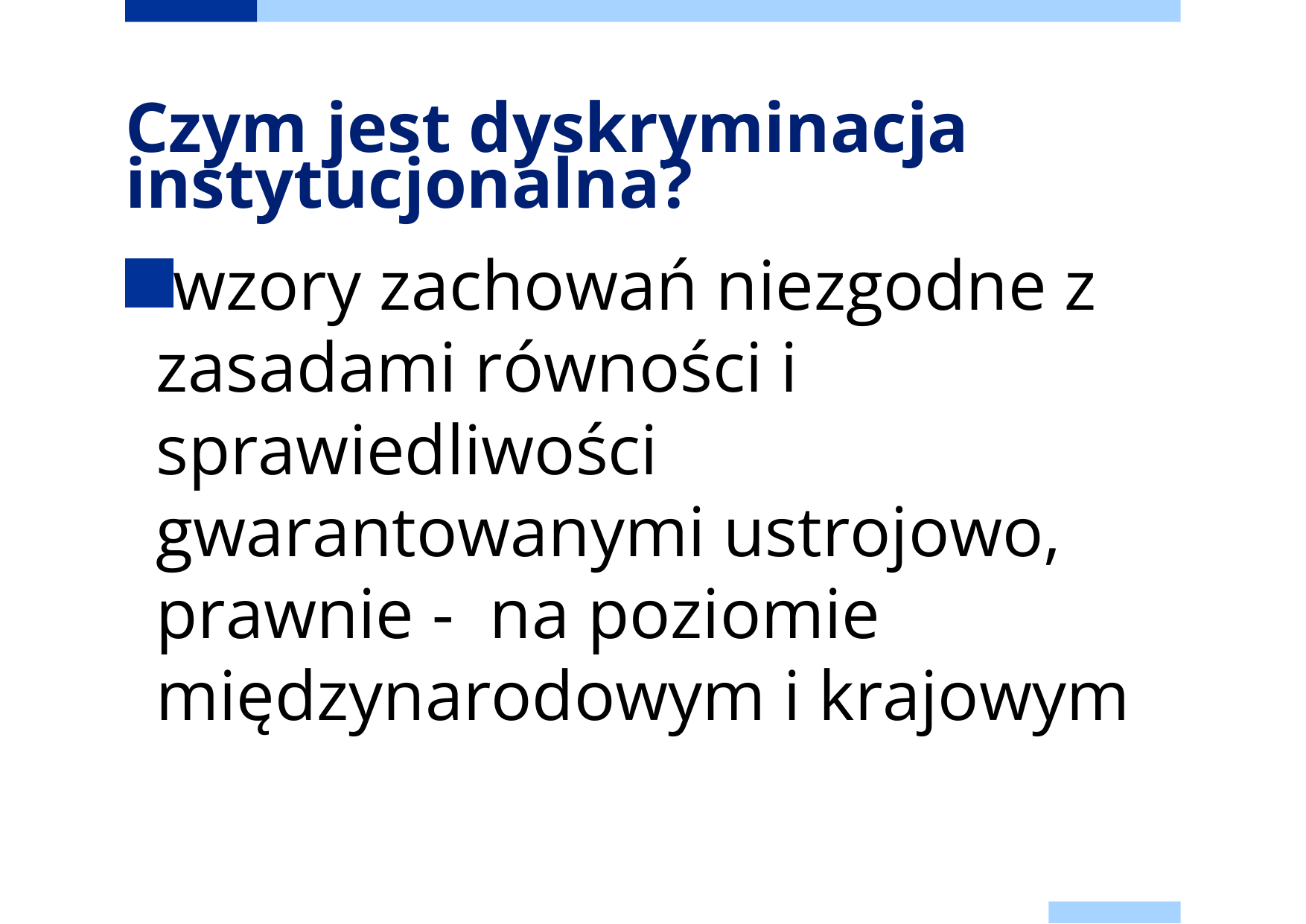

# Czym jest dyskryminacja instytucjonalna?
wzory zachowań niezgodne z zasadami równości i sprawiedliwości gwarantowanymi ustrojowo, prawnie -  na poziomie międzynarodowym i krajowym